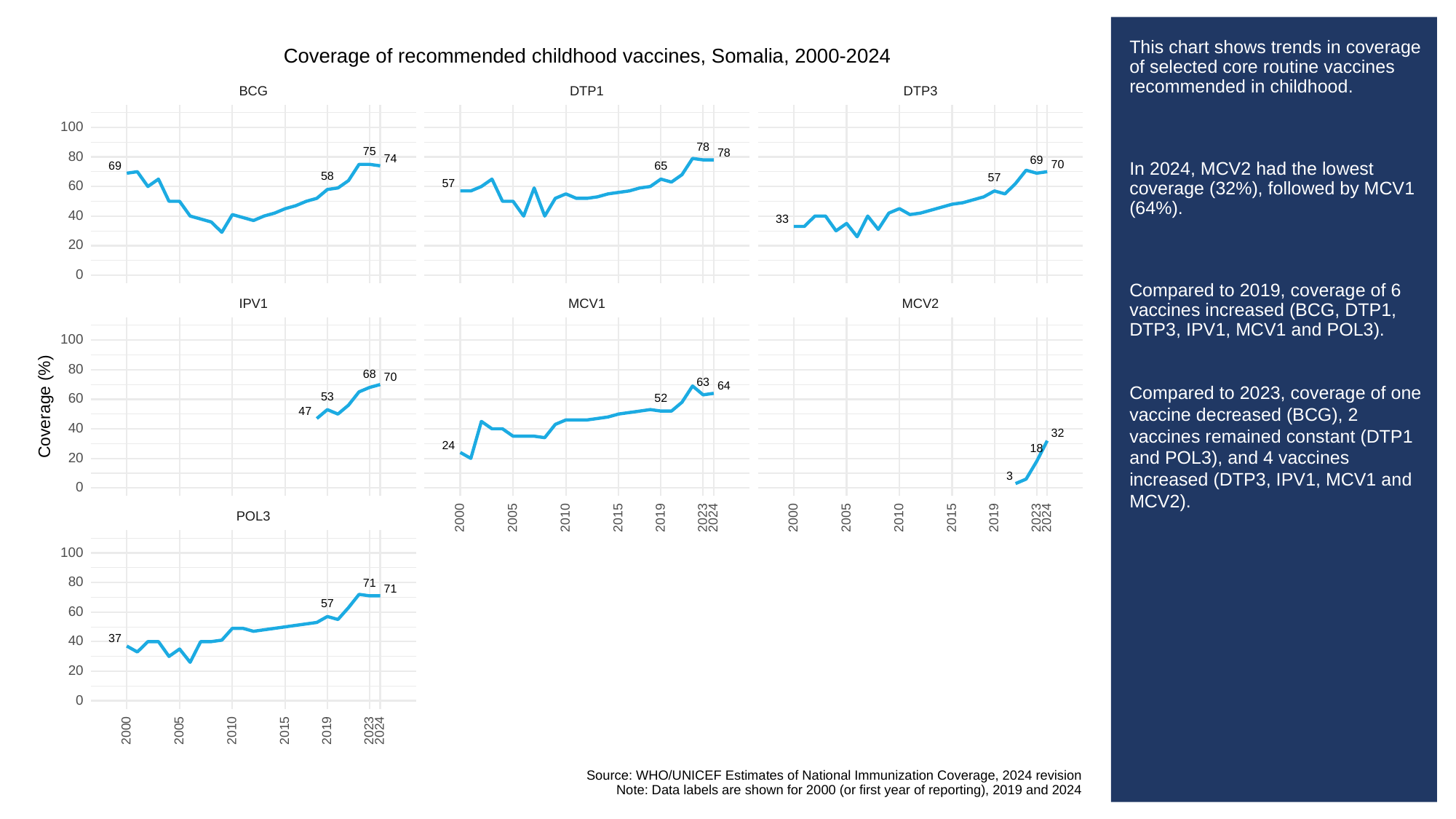

# This chart shows trends in coverage of selected core routine vaccines recommended in childhood.

In 2024, MCV2 had the lowest coverage (32%), followed by MCV1 (64%).

Compared to 2019, coverage of 6 vaccines increased (BCG, DTP1, DTP3, IPV1, MCV1 and POL3).

Compared to 2023, coverage of one vaccine decreased (BCG), 2 vaccines remained constant (DTP1 and POL3), and 4 vaccines increased (DTP3, IPV1, MCV1 and MCV2).

Coverage of recommended childhood vaccines, Somalia, 2000-2024
BCG
DTP3
DTP1

100

78
75
78
80
74
69

70
69
65

58
57
57
60

40
33

20

0

MCV1
MCV2
IPV1

100

80

68
70
63
64

53
60
52
Coverage (%)

47

40

32

24

18
20

3

0

POL3
2023
2023
2000
2005
2010
2015
2019
2024
2000
2005
2010
2015
2019
2024

100

80
71

71

57
60

37
40

20

0

2023
2000
2005
2010
2015
2019
2024
Source: WHO/UNICEF Estimates of National Immunization Coverage, 2024 revision
Note: Data labels are shown for 2000 (or first year of reporting), 2019 and 2024